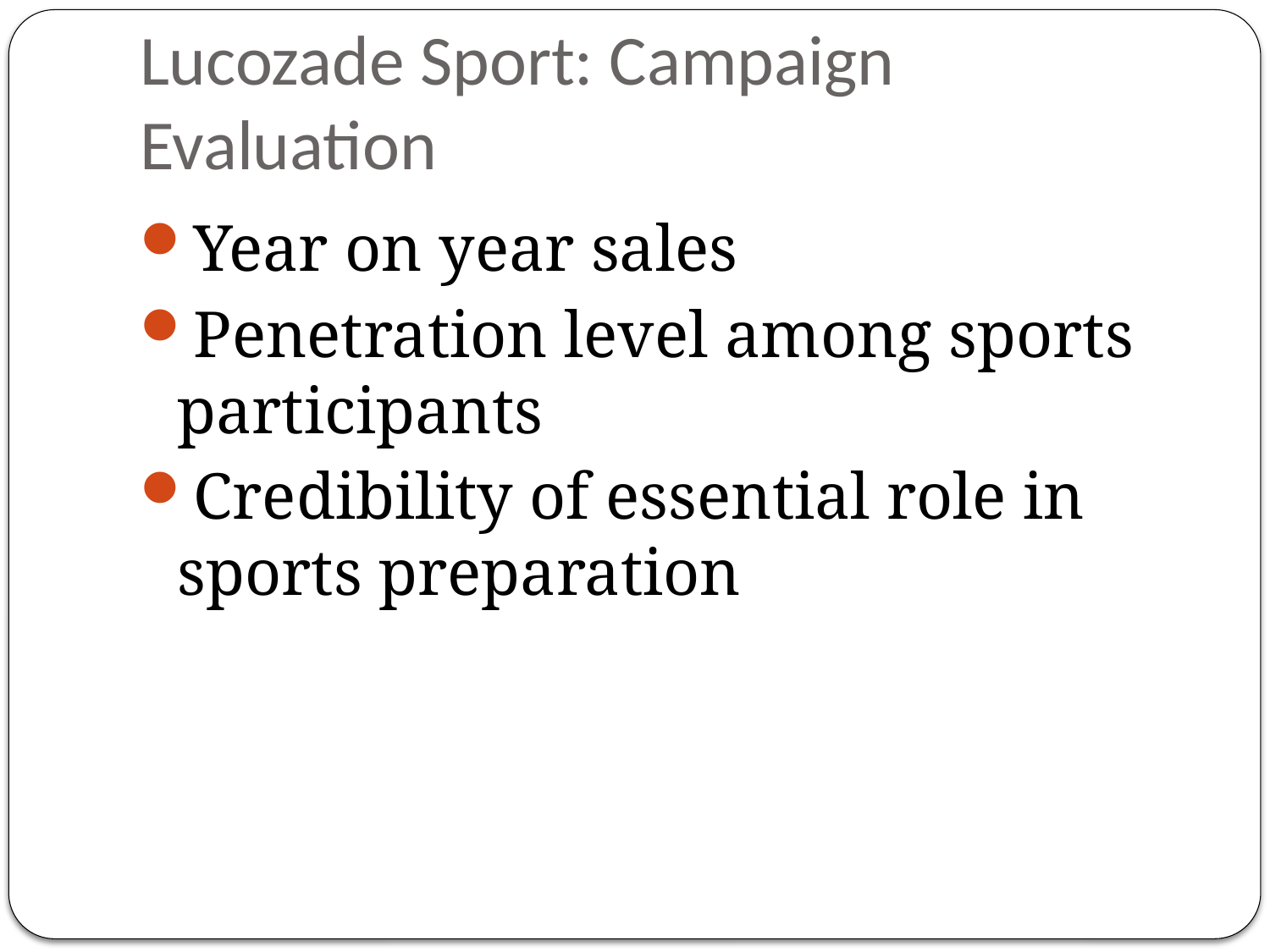

# Lucozade Sport: Campaign Evaluation
Year on year sales
Penetration level among sports participants
Credibility of essential role in sports preparation